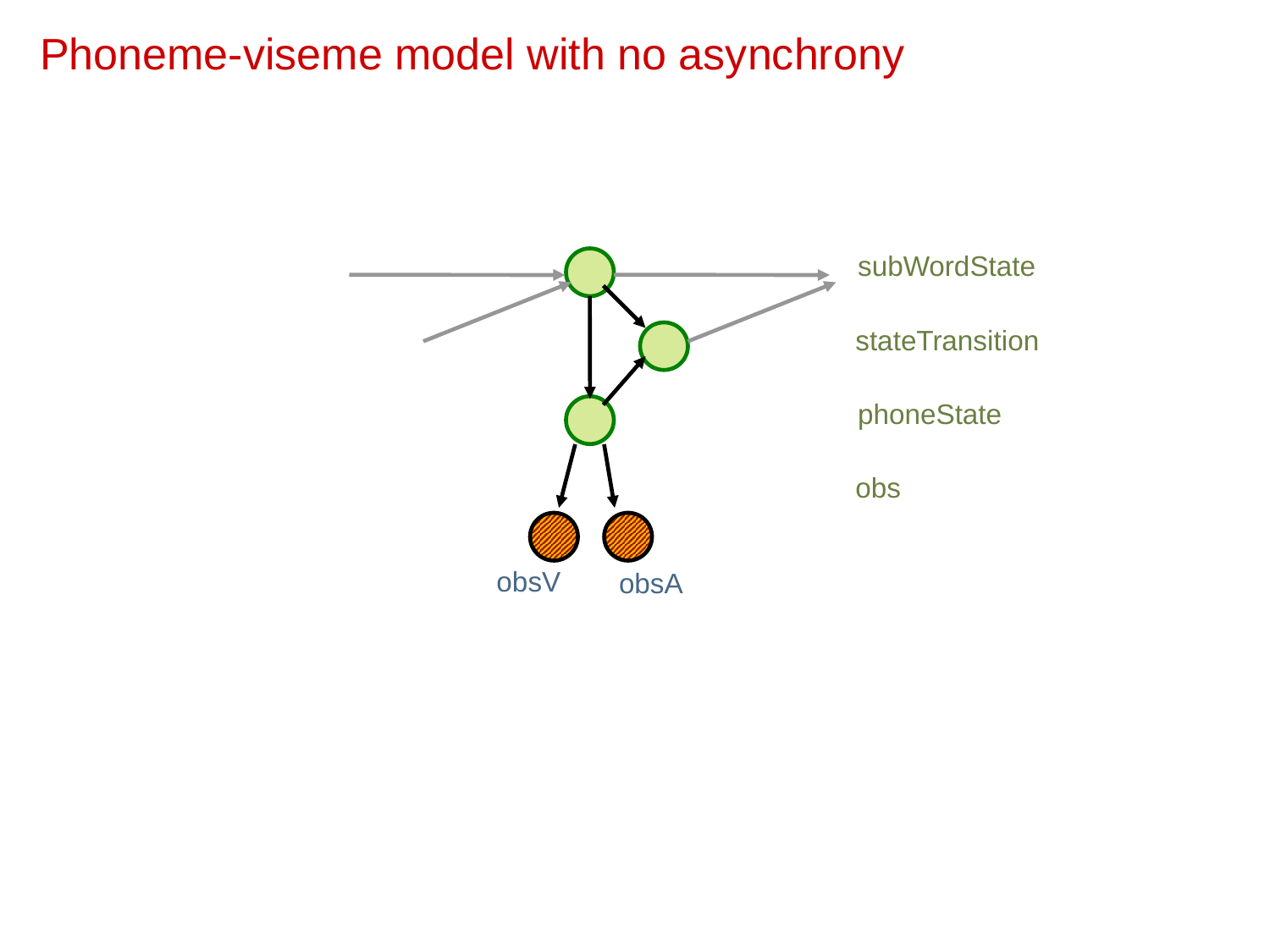

# Phoneme-viseme model with no asynchrony

subWordState

stateTransition

phoneState

obs

obsV
obsA